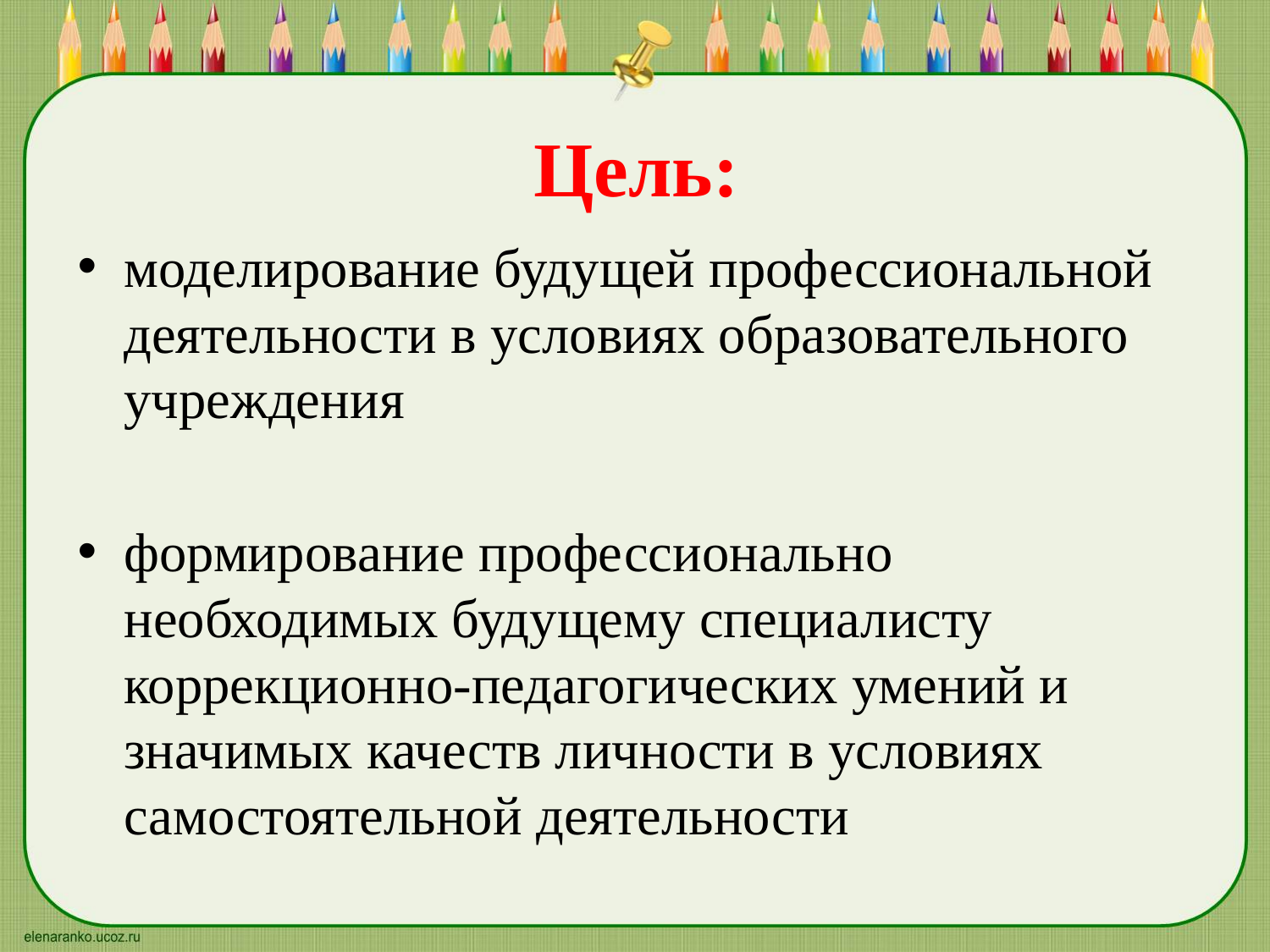

# Цель:
моделирование будущей профессиональной деятельности в условиях образовательного учреждения

формирование профессионально необходимых будущему специалисту коррекционно-педагогических умений и значимых качеств личности в условиях самостоятельной деятельности